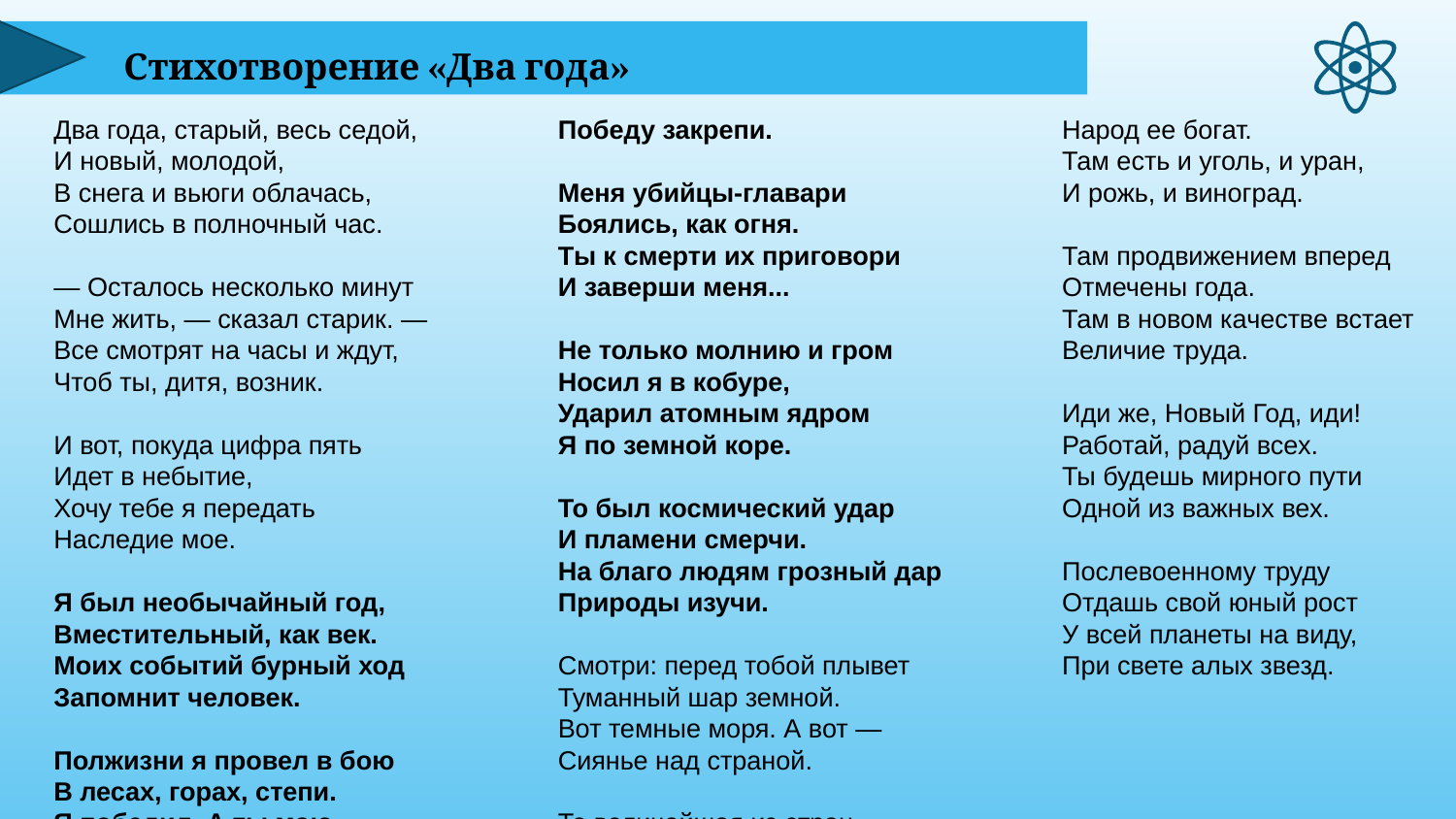

Стихотворение «Два года»
Два года, старый, весь седой,
И новый, молодой,
В снега и вьюги облачась,
Сошлись в полночный час.

— Осталось несколько минут
Мне жить, — сказал старик. —
Все смотрят на часы и ждут,
Чтоб ты, дитя, возник.

И вот, покуда цифра пять
Идет в небытие,
Хочу тебе я передать
Наследие мое.

Я был необычайный год,
Вместительный, как век.
Моих событий бурный ход
Запомнит человек.

Полжизни я провел в бою
В лесах, горах, степи.
Я победил. А ты мою
Победу закрепи.

Меня убийцы-главари
Боялись, как огня.
Ты к смерти их приговори
И заверши меня...

Не только молнию и гром
Носил я в кобуре,
Ударил атомным ядром
Я по земной коре.

То был космический удар
И пламени смерчи.
На благо людям грозный дар
Природы изучи.

Смотри: перед тобой плывет
Туманный шар земной.
Вот темные моря. А вот —
Сиянье над страной.

То величайшая из стран,
Народ ее богат.
Там есть и уголь, и уран,
И рожь, и виноград.

Там продвижением вперед
Отмечены года.
Там в новом качестве встает
Величие труда.

Иди же, Новый Год, иди!
Работай, радуй всех.
Ты будешь мирного пути
Одной из важных вех.

Послевоенному труду
Отдашь свой юный рост
У всей планеты на виду,
При свете алых звезд.